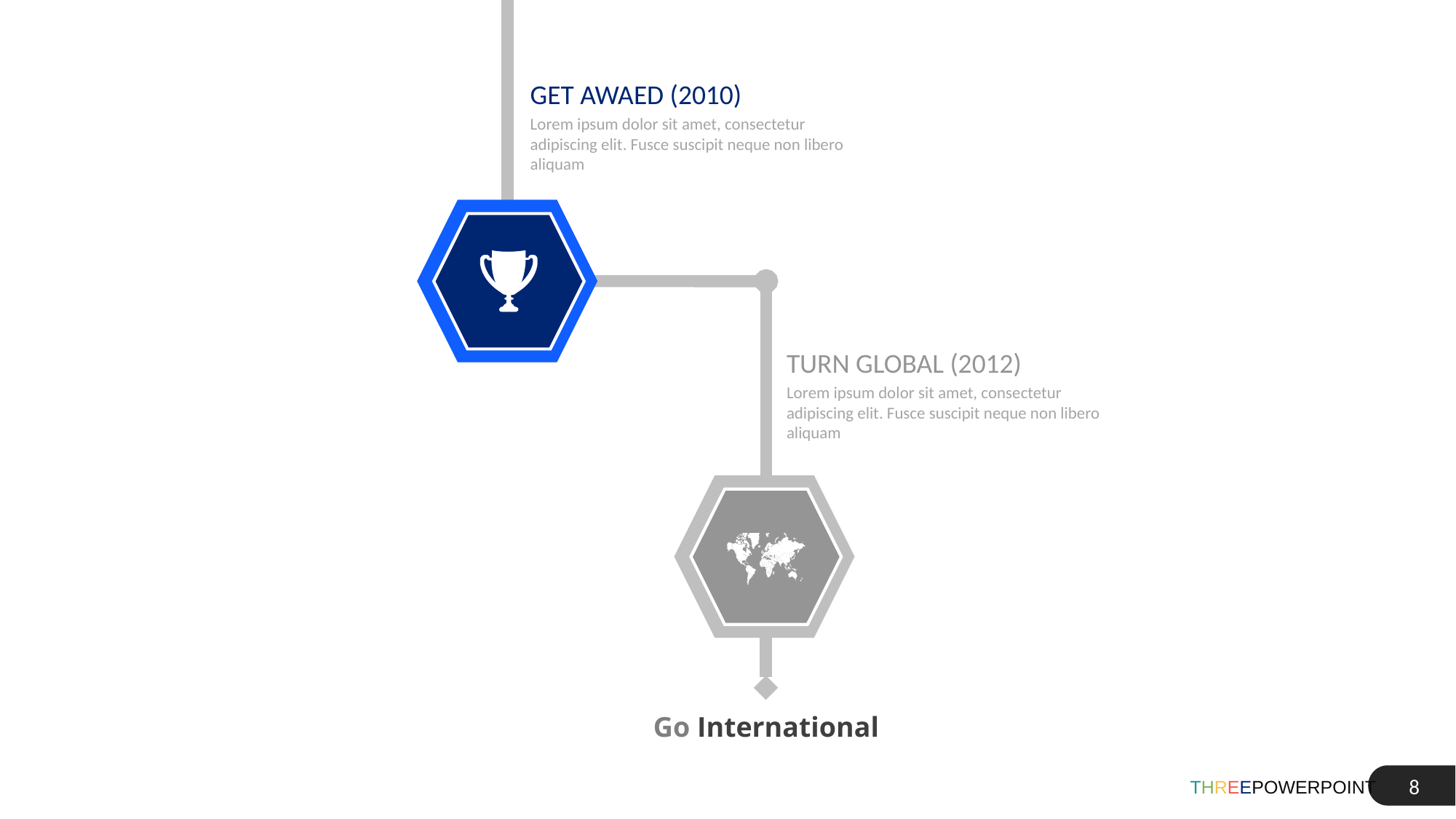

GET AWAED (2010)
Lorem ipsum dolor sit amet, consectetur adipiscing elit. Fusce suscipit neque non libero aliquam

TURN GLOBAL (2012)
Lorem ipsum dolor sit amet, consectetur adipiscing elit. Fusce suscipit neque non libero aliquam

Go International
8